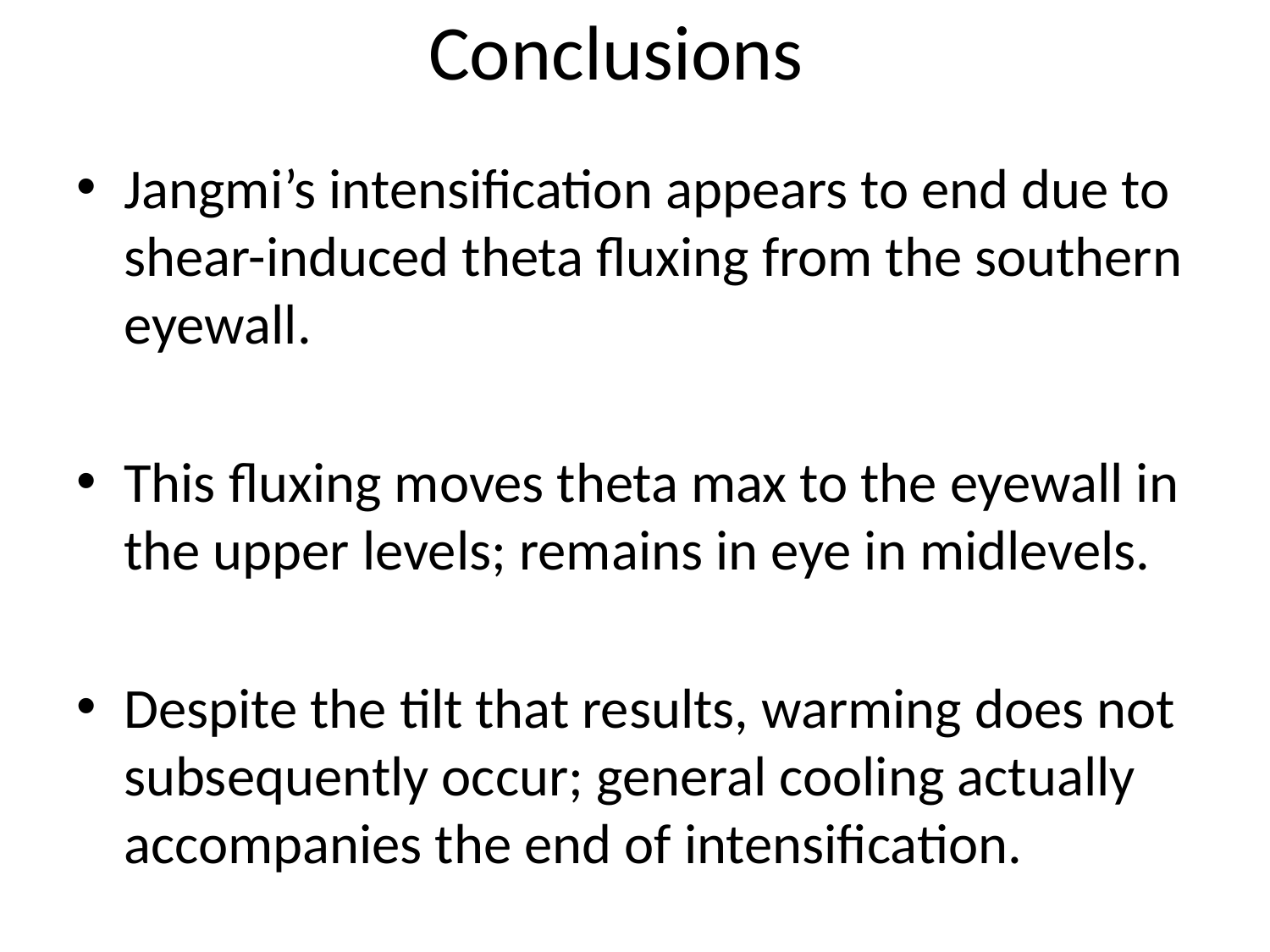

# Conclusions
Jangmi’s intensification appears to end due to shear-induced theta fluxing from the southern eyewall.

This fluxing moves theta max to the eyewall in the upper levels; remains in eye in midlevels.

Despite the tilt that results, warming does not  subsequently occur; general cooling actually accompanies the end of intensification.